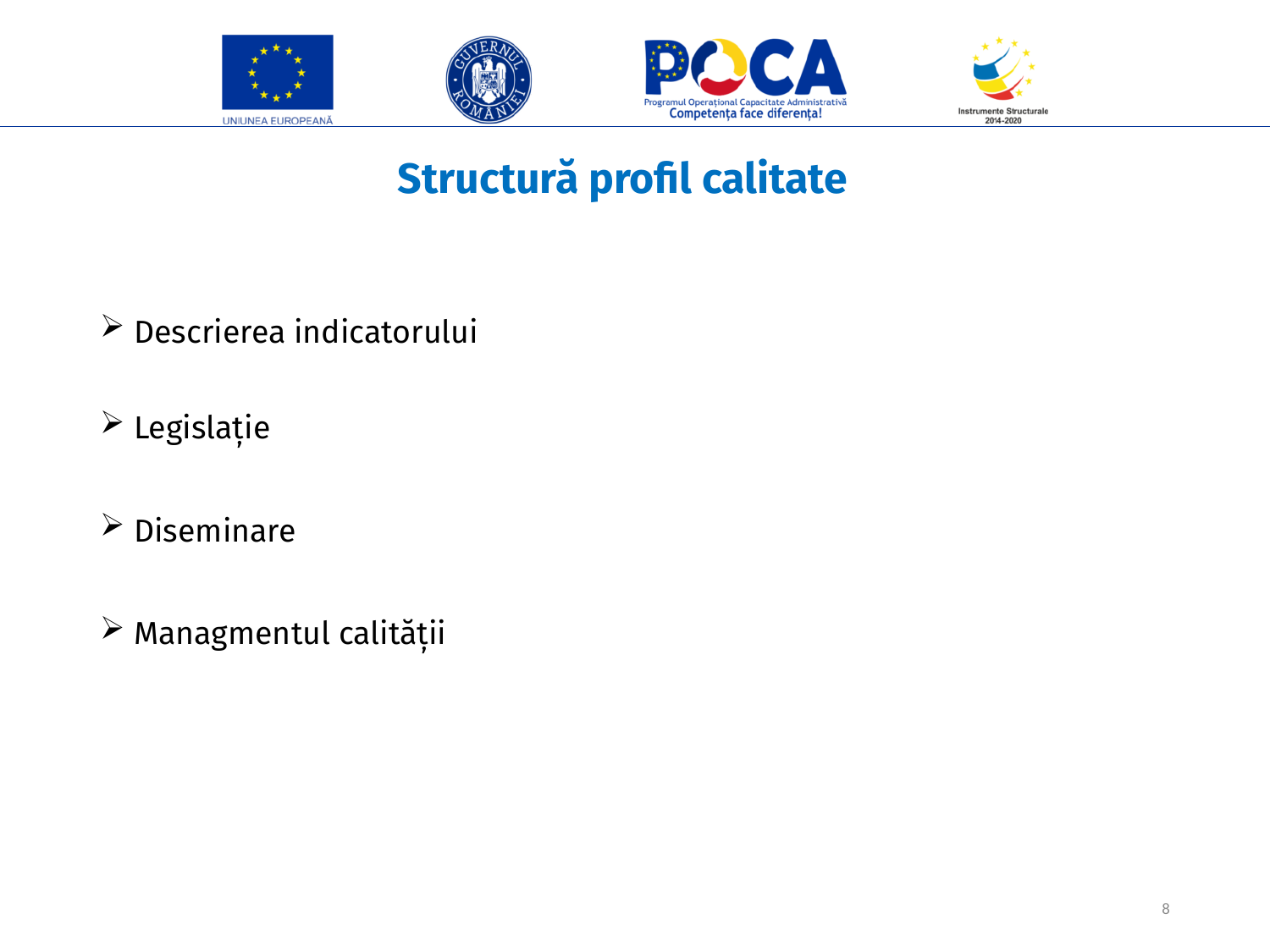

# Structură profil calitate

 Descrierea indicatorului

 Legislație

 Diseminare

 Managmentul calității

8